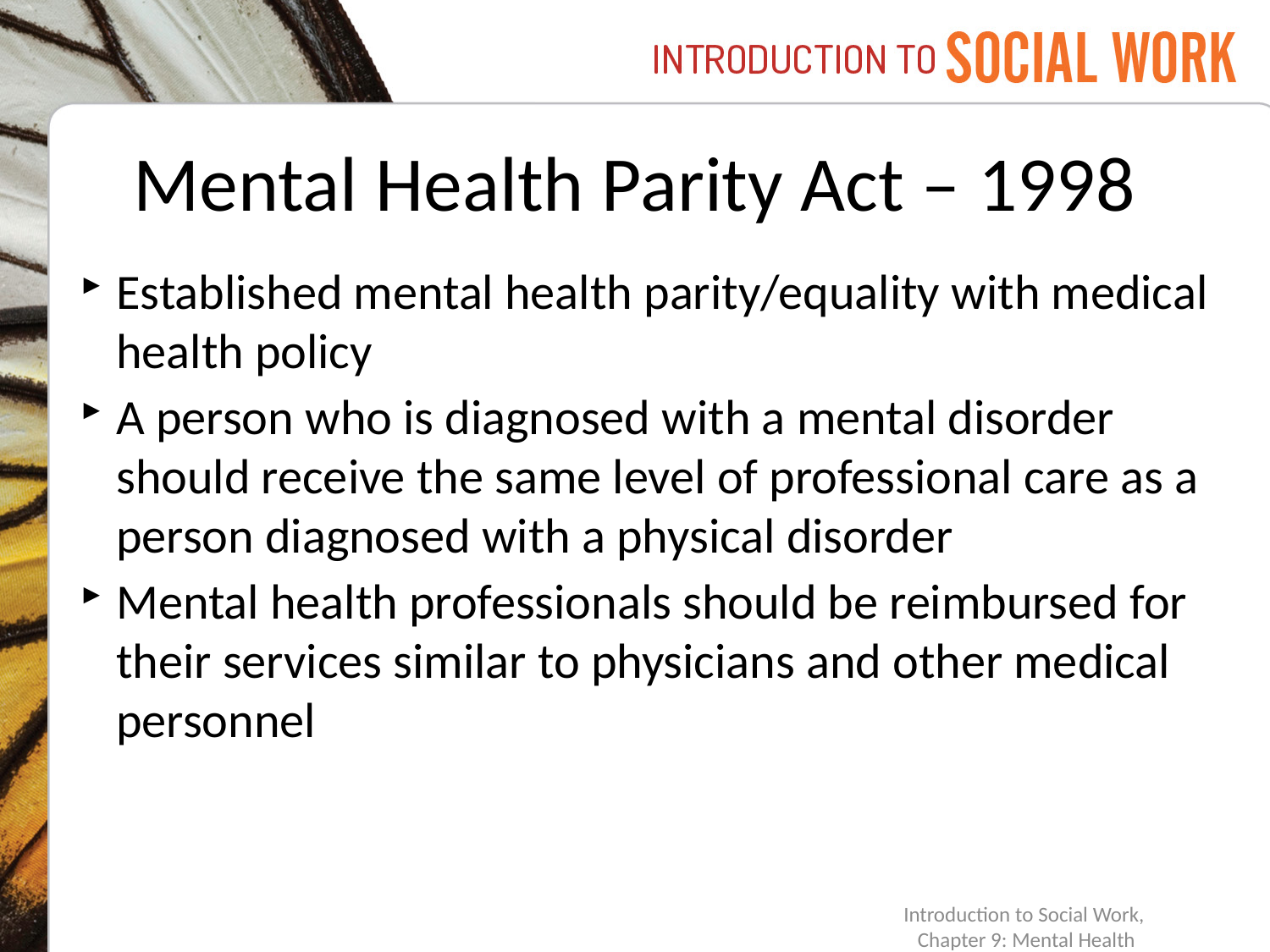

# Mental Health Parity Act – 1998
Established mental health parity/equality with medical health policy
A person who is diagnosed with a mental disorder should receive the same level of professional care as a person diagnosed with a physical disorder
Mental health professionals should be reimbursed for their services similar to physicians and other medical personnel

Introduction to Social Work,
Chapter 9: Mental Health